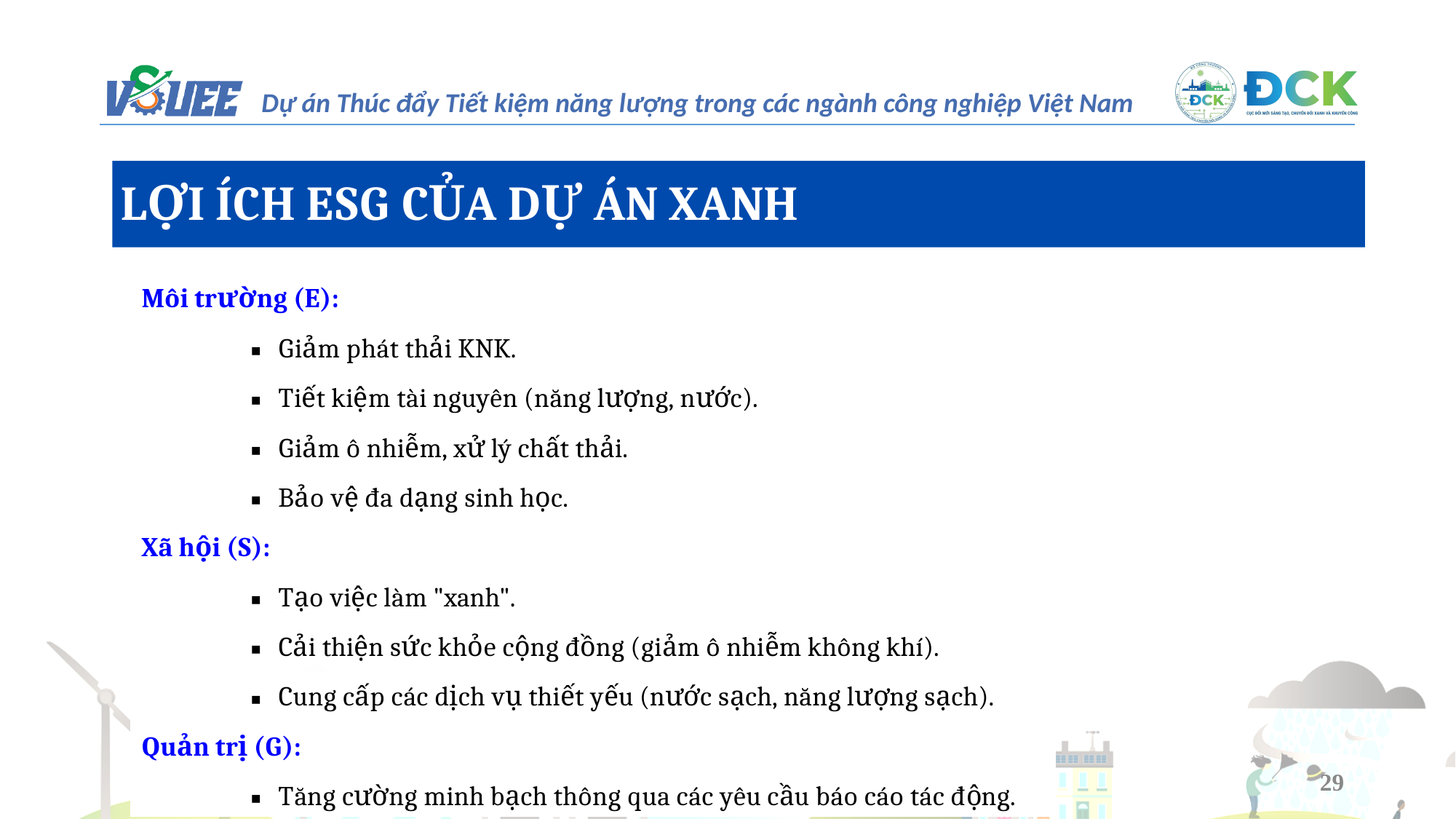

LỢI ÍCH ESG CỦA DỰ ÁN XANH
Môi trường (E):
Giảm phát thải KNK.
Tiết kiệm tài nguyên (năng lượng, nước).
Giảm ô nhiễm, xử lý chất thải.
Bảo vệ đa dạng sinh học.
Xã hội (S):
Tạo việc làm "xanh".
Cải thiện sức khỏe cộng đồng (giảm ô nhiễm không khí).
Cung cấp các dịch vụ thiết yếu (nước sạch, năng lượng sạch).
Quản trị (G):
Tăng cường minh bạch thông qua các yêu cầu báo cáo tác động.
29